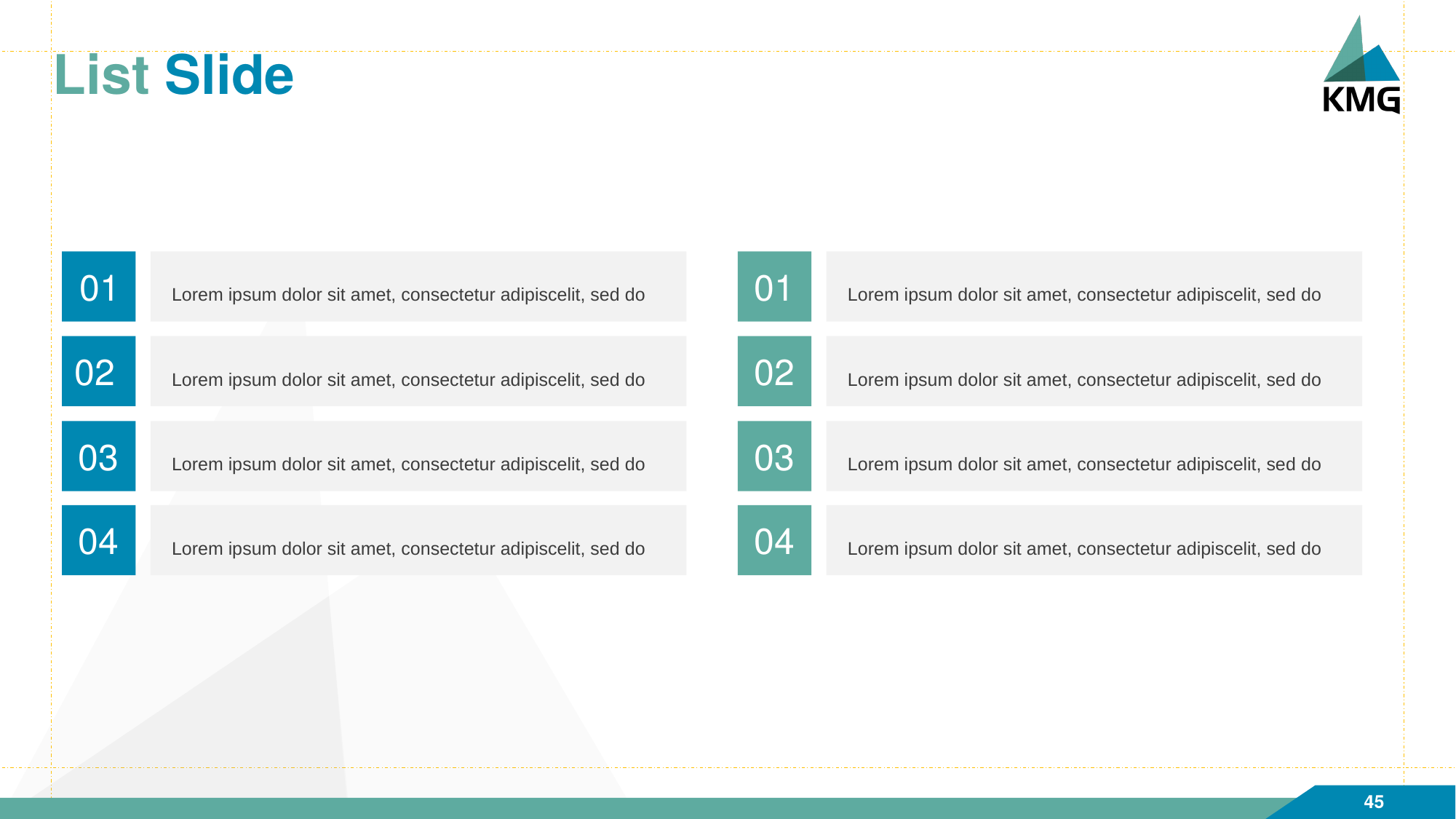

# List Slide

01
01
Lorem ipsum dolor sit amet, consectetur adipiscelit, sed do
Lorem ipsum dolor sit amet, consectetur adipiscelit, sed do

02
02
Lorem ipsum dolor sit amet, consectetur adipiscelit, sed do
Lorem ipsum dolor sit amet, consectetur adipiscelit, sed do

03
03
Lorem ipsum dolor sit amet, consectetur adipiscelit, sed do
Lorem ipsum dolor sit amet, consectetur adipiscelit, sed do

04
04
Lorem ipsum dolor sit amet, consectetur adipiscelit, sed do
Lorem ipsum dolor sit amet, consectetur adipiscelit, sed do